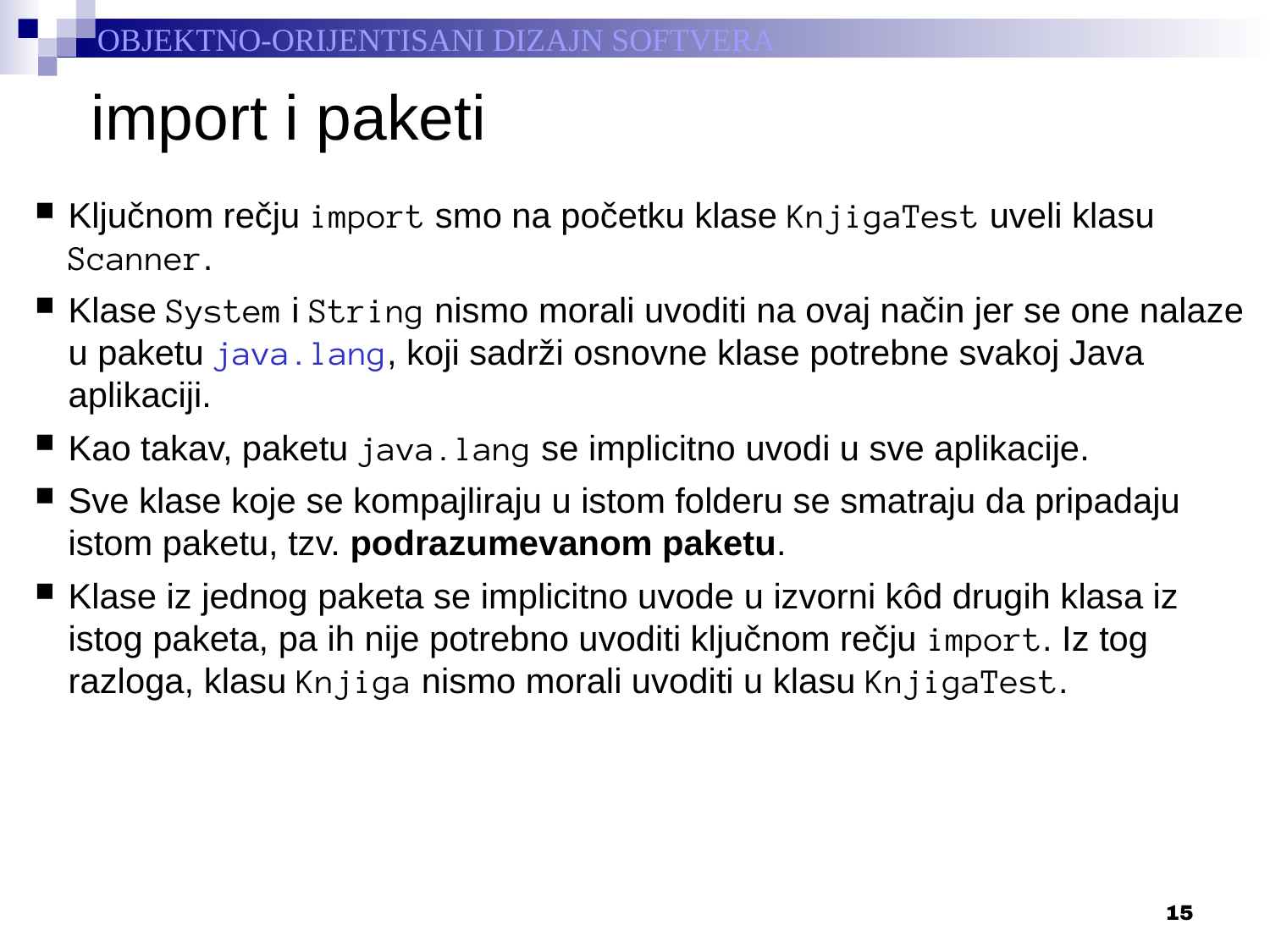

# import i paketi
Ključnom rečju import smo na početku klase KnjigaTest uveli klasu Scanner.
Klase System i String nismo morali uvoditi na ovaj način jer se one nalaze u paketu java.lang, koji sadrži osnovne klase potrebne svakoj Java aplikaciji.
Kao takav, paketu java.lang se implicitno uvodi u sve aplikacije.
Sve klase koje se kompajliraju u istom folderu se smatraju da pripadaju istom paketu, tzv. podrazumevanom paketu.
Klase iz jednog paketa se implicitno uvode u izvorni kôd drugih klasa iz istog paketa, pa ih nije potrebno uvoditi ključnom rečju import. Iz tog razloga, klasu Knjiga nismo morali uvoditi u klasu KnjigaTest.
15